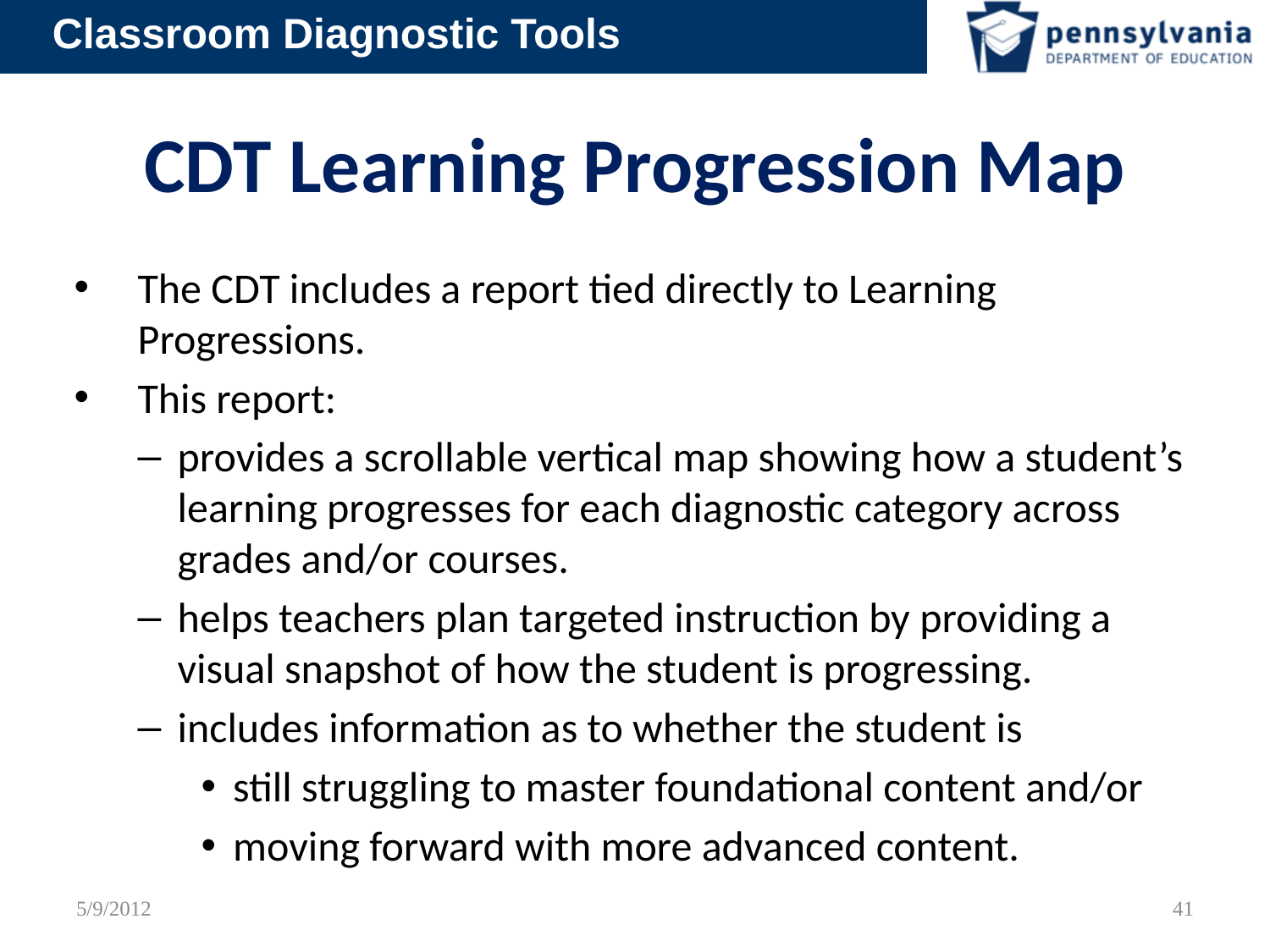

# CDT Learning Progression Map
The CDT includes a report tied directly to Learning Progressions.
This report:
provides a scrollable vertical map showing how a student’s learning progresses for each diagnostic category across grades and/or courses.
helps teachers plan targeted instruction by providing a visual snapshot of how the student is progressing.
includes information as to whether the student is
still struggling to master foundational content and/or
moving forward with more advanced content.

5/9/2012
41